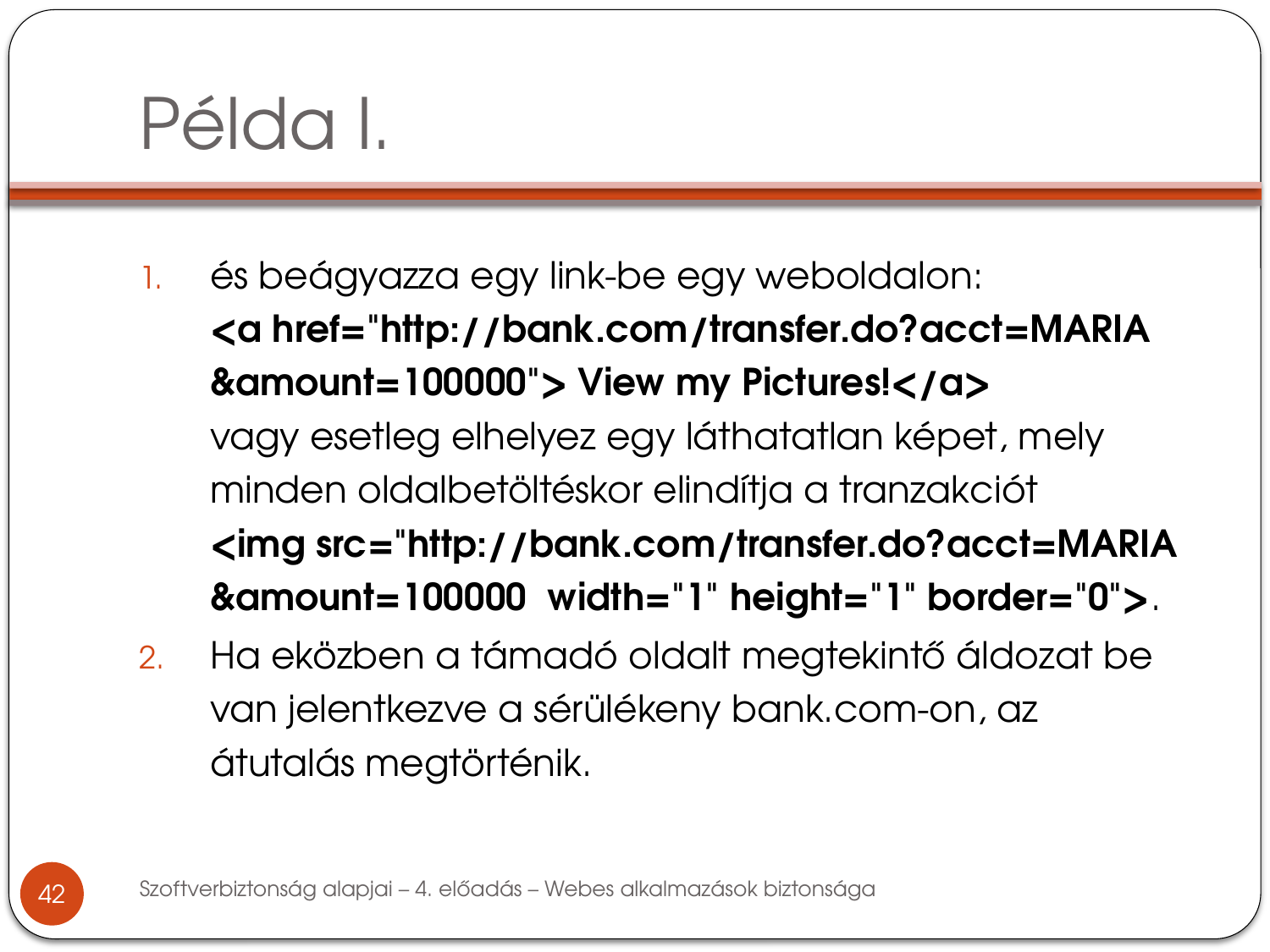

# Példa I.
és beágyazza egy link-be egy weboldalon:
<a href="http://bank.com/transfer.do?acct=MARIA
&amount=100000"> View my Pictures!</a>
vagy esetleg elhelyez egy láthatatlan képet, mely minden oldalbetöltéskor elindítja a tranzakciót
<img src="http://bank.com/transfer.do?acct=MARIA
&amount=100000  width="1" height="1" border="0">.
Ha eközben a támadó oldalt megtekintő áldozat be van jelentkezve a sérülékeny bank.com-on, az átutalás megtörténik.

Szoftverbiztonság alapjai – 4. előadás – Webes alkalmazások biztonsága
42